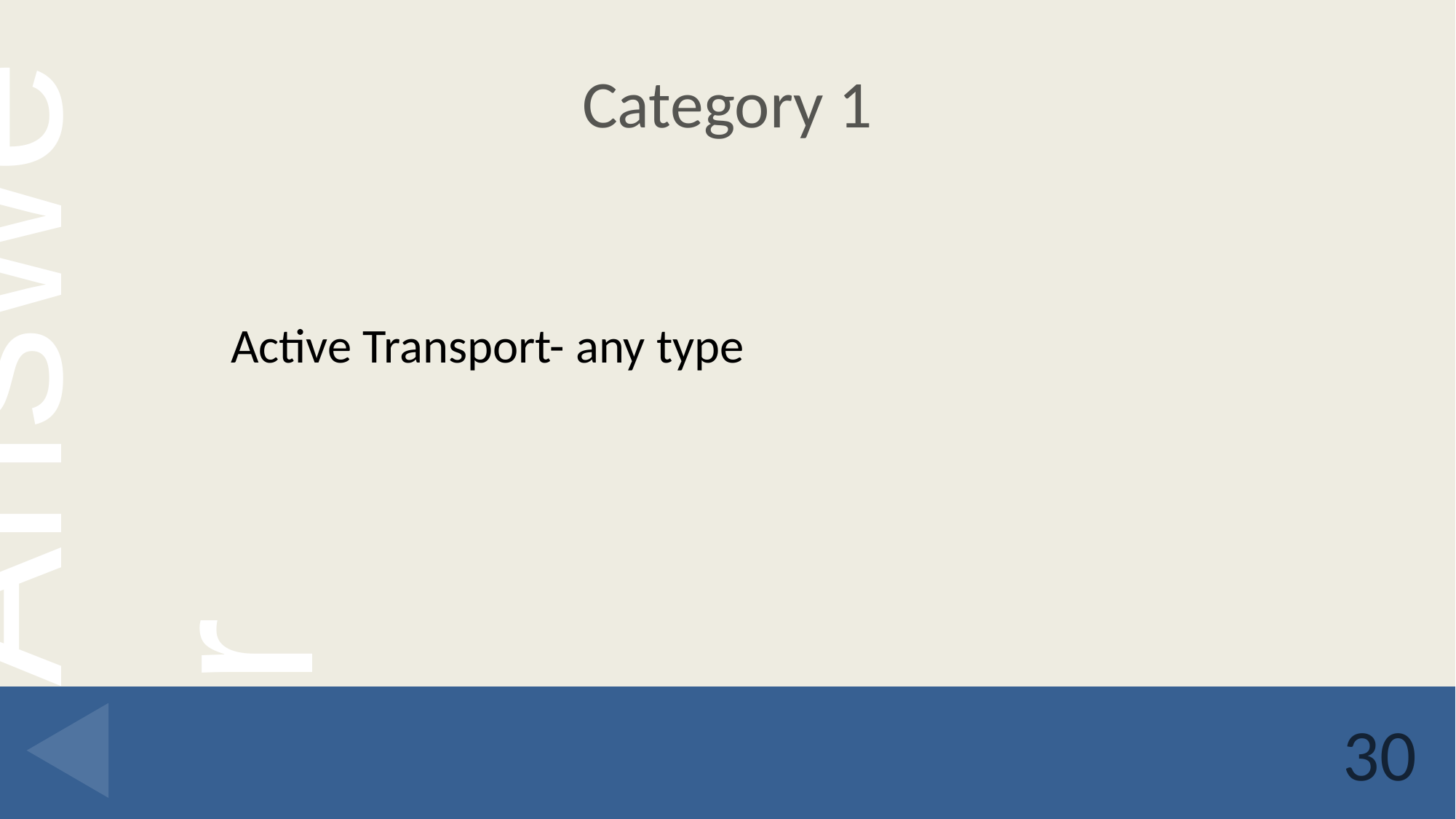

# Category 1
Active Transport- any type
30